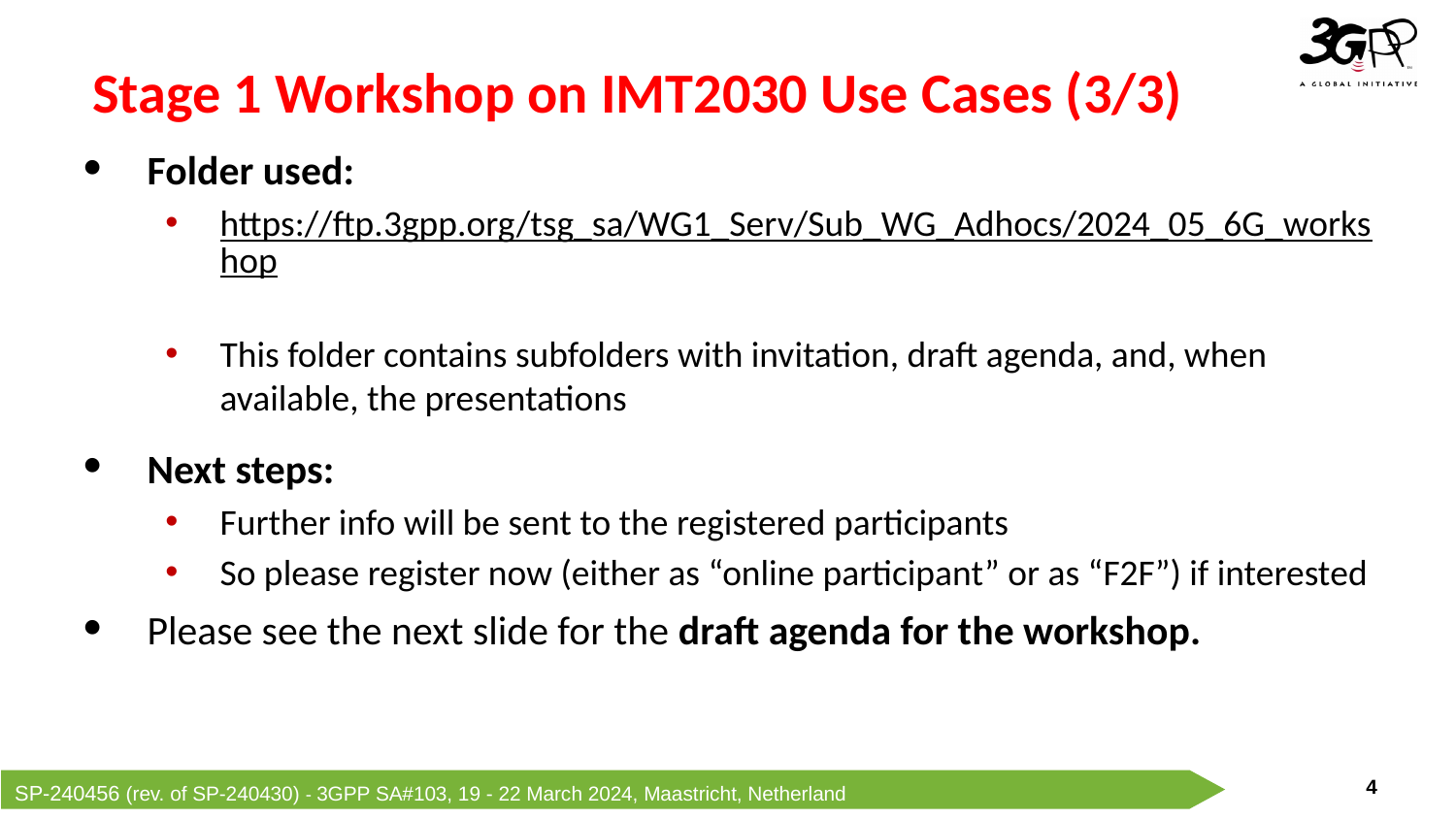

# Stage 1 Workshop on IMT2030 Use Cases (3/3)
Folder used:
https://ftp.3gpp.org/tsg_sa/WG1_Serv/Sub_WG_Adhocs/2024_05_6G_workshop
This folder contains subfolders with invitation, draft agenda, and, when available, the presentations
Next steps:
Further info will be sent to the registered participants
So please register now (either as “online participant” or as “F2F”) if interested
Please see the next slide for the draft agenda for the workshop.

SP-240456 (rev. of SP-240430) - 3GPP SA#103, 19 - 22 March 2024, Maastricht, Netherland